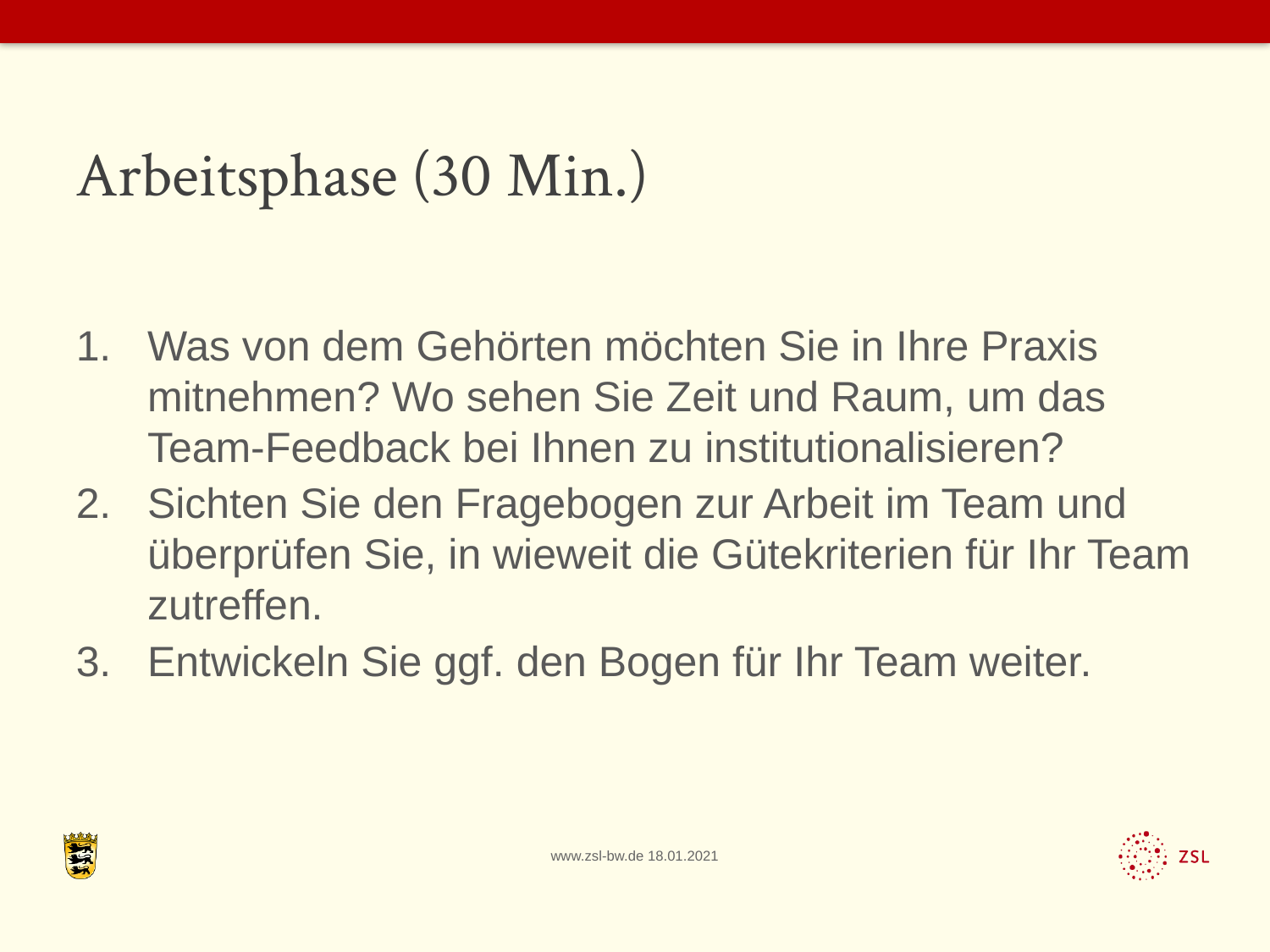

# Arbeitsphase (30 Min.)

Was von dem Gehörten möchten Sie in Ihre Praxis mitnehmen? Wo sehen Sie Zeit und Raum, um das Team-Feedback bei Ihnen zu institutionalisieren?
Sichten Sie den Fragebogen zur Arbeit im Team und überprüfen Sie, in wieweit die Gütekriterien für Ihr Team zutreffen.
Entwickeln Sie ggf. den Bogen für Ihr Team weiter.